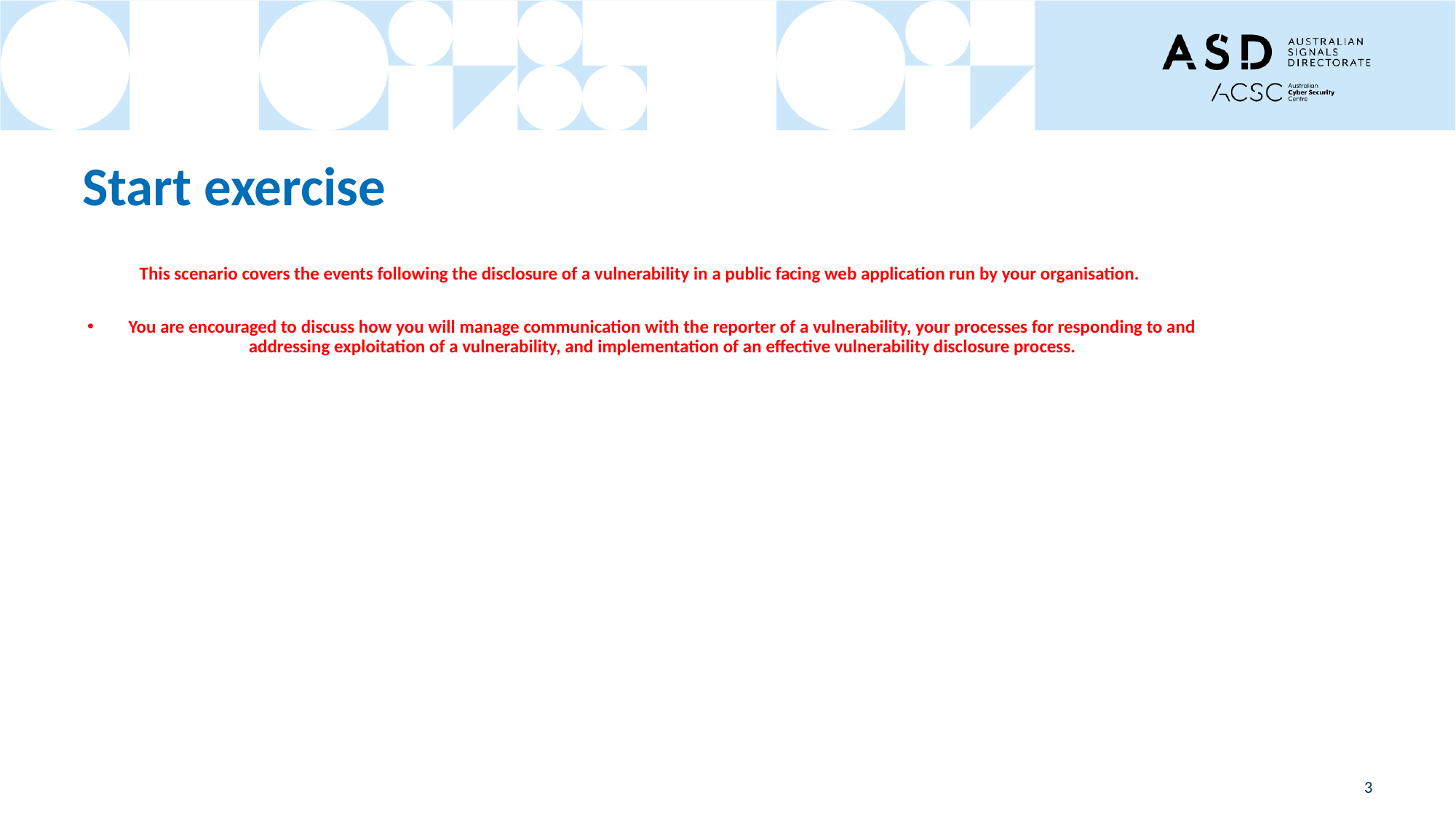

# Start exercise
This scenario covers the events following the disclosure of a vulnerability in a public facing web application run by your organisation.
You are encouraged to discuss how you will manage communication with the reporter of a vulnerability, your processes for responding to and addressing exploitation of a vulnerability, and implementation of an effective vulnerability disclosure process.
3